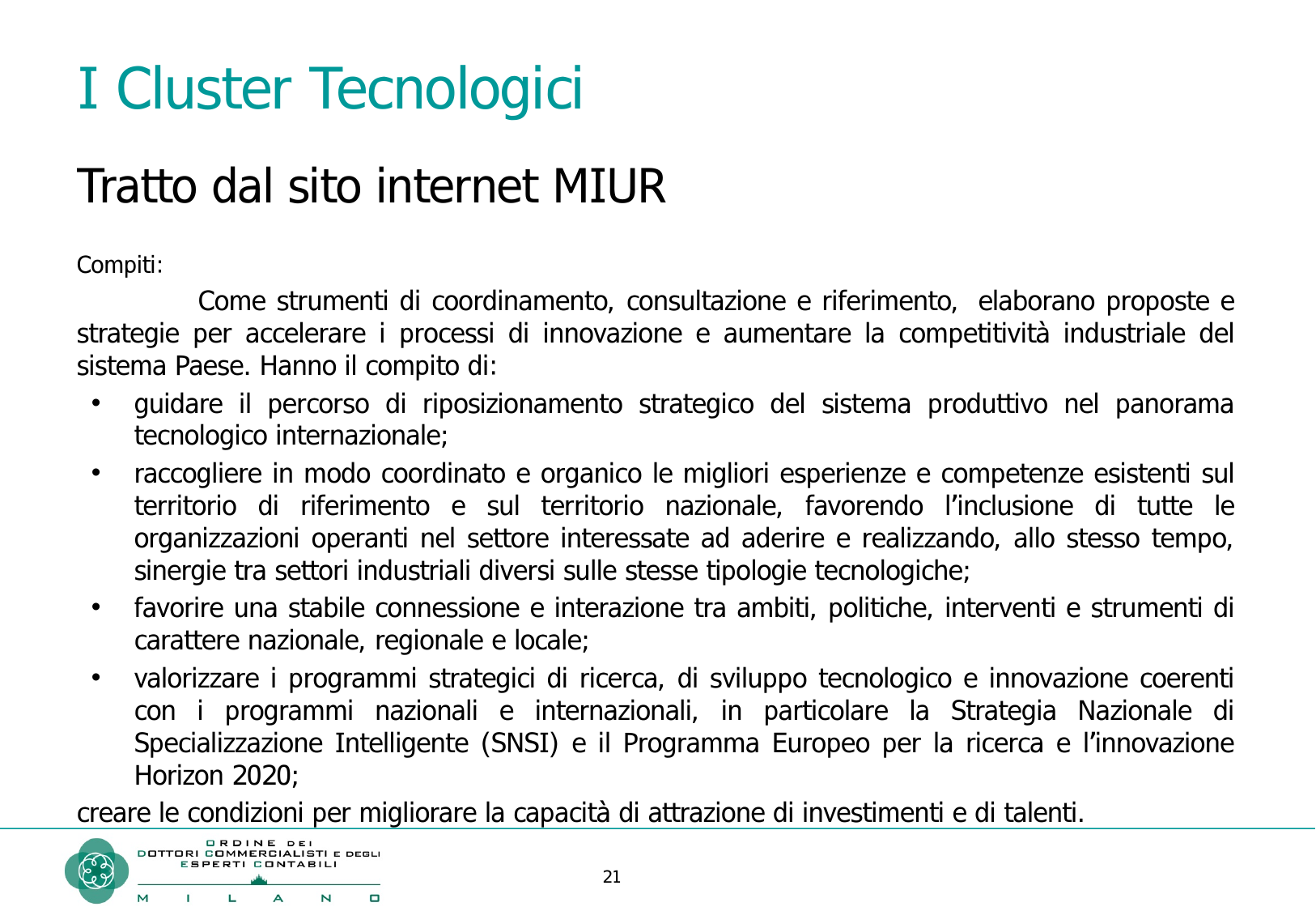

# I Cluster Tecnologici
Tratto dal sito internet MIUR

Compiti:
	Come strumenti di coordinamento, consultazione e riferimento,  elaborano proposte e strategie per accelerare i processi di innovazione e aumentare la competitività industriale del sistema Paese. Hanno il compito di:
guidare il percorso di riposizionamento strategico del sistema produttivo nel panorama tecnologico internazionale;
raccogliere in modo coordinato e organico le migliori esperienze e competenze esistenti sul territorio di riferimento e sul territorio nazionale, favorendo l’inclusione di tutte le organizzazioni operanti nel settore interessate ad aderire e realizzando, allo stesso tempo, sinergie tra settori industriali diversi sulle stesse tipologie tecnologiche;
favorire una stabile connessione e interazione tra ambiti, politiche, interventi e strumenti di carattere nazionale, regionale e locale;
valorizzare i programmi strategici di ricerca, di sviluppo tecnologico e innovazione coerenti con i programmi nazionali e internazionali, in particolare la Strategia Nazionale di Specializzazione Intelligente (SNSI) e il Programma Europeo per la ricerca e l’innovazione Horizon 2020;
creare le condizioni per migliorare la capacità di attrazione di investimenti e di talenti.